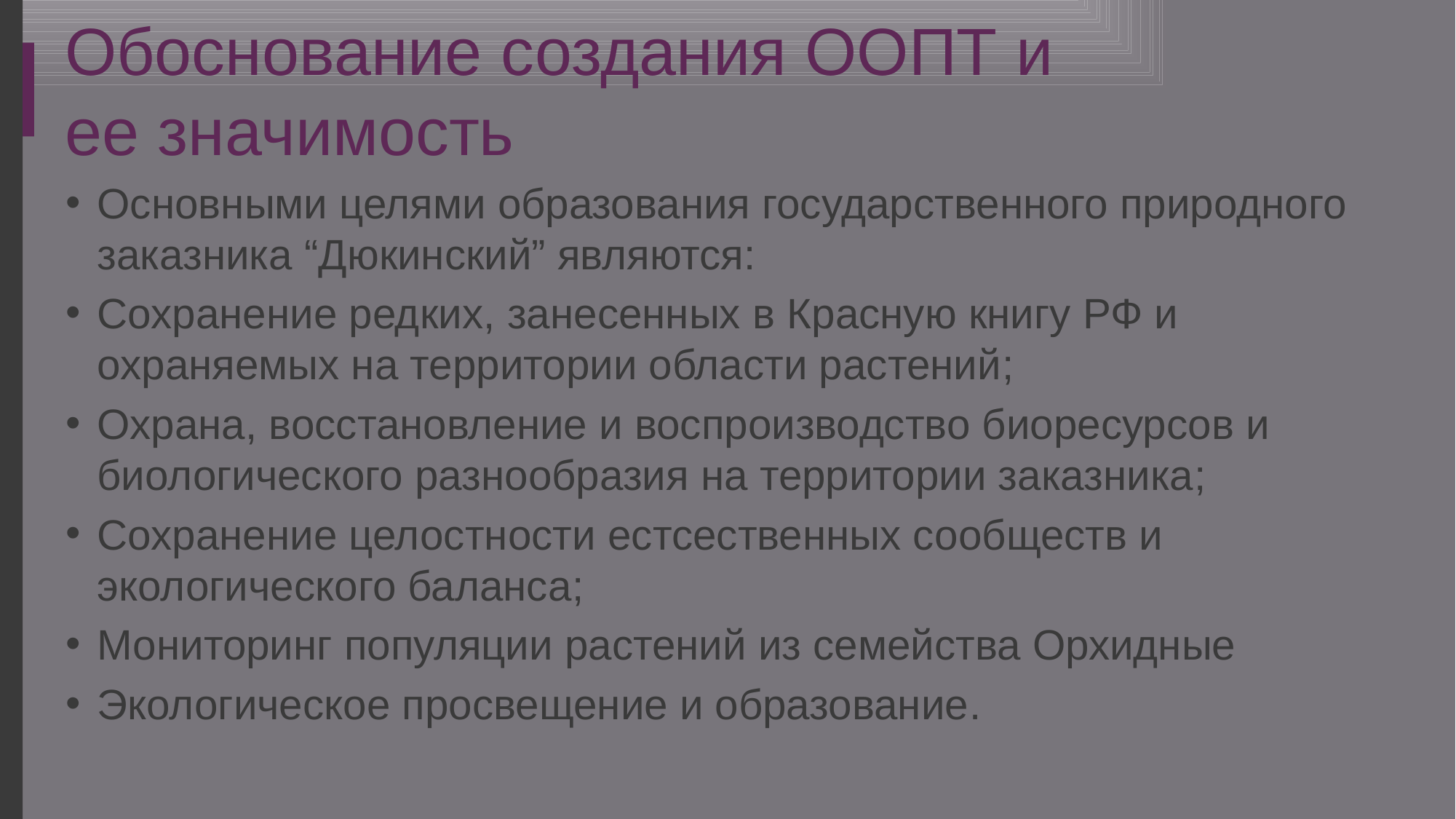

# Обоснование создания ООПТ и ее значимость
Основными целями образования государственного природного заказника “Дюкинский” являются:
Сохранение редких, занесенных в Красную книгу РФ и охраняемых на территории области растений;
Охрана, восстановление и воспроизводство биоресурсов и биологического разнообразия на территории заказника;
Сохранение целостности естсественных сообществ и экологического баланса;
Мониторинг популяции растений из семейства Орхидные
Экологическое просвещение и образование.